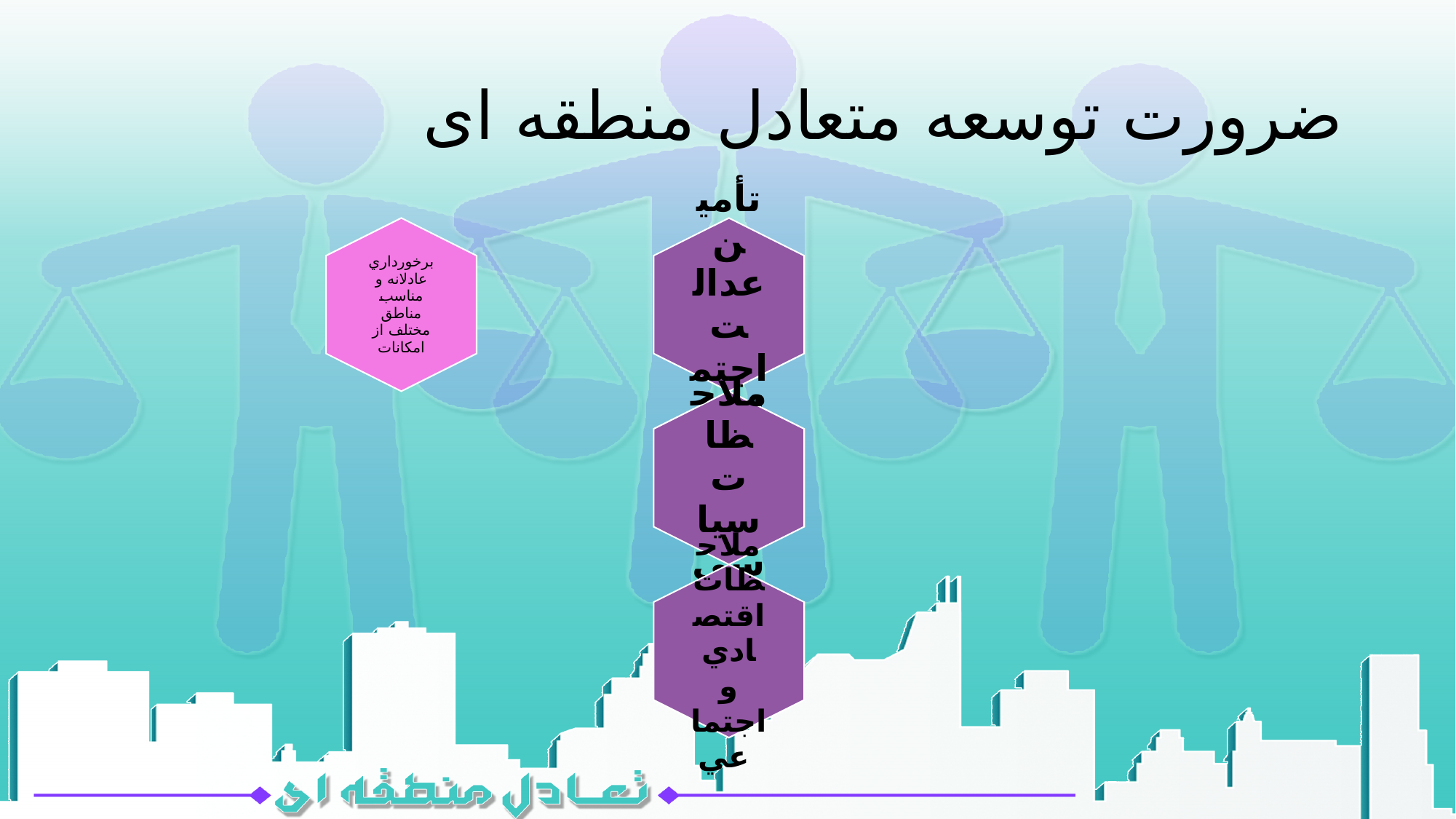

# ضرورت توسعه متعادل منطقه ای
مختلف از امكانات